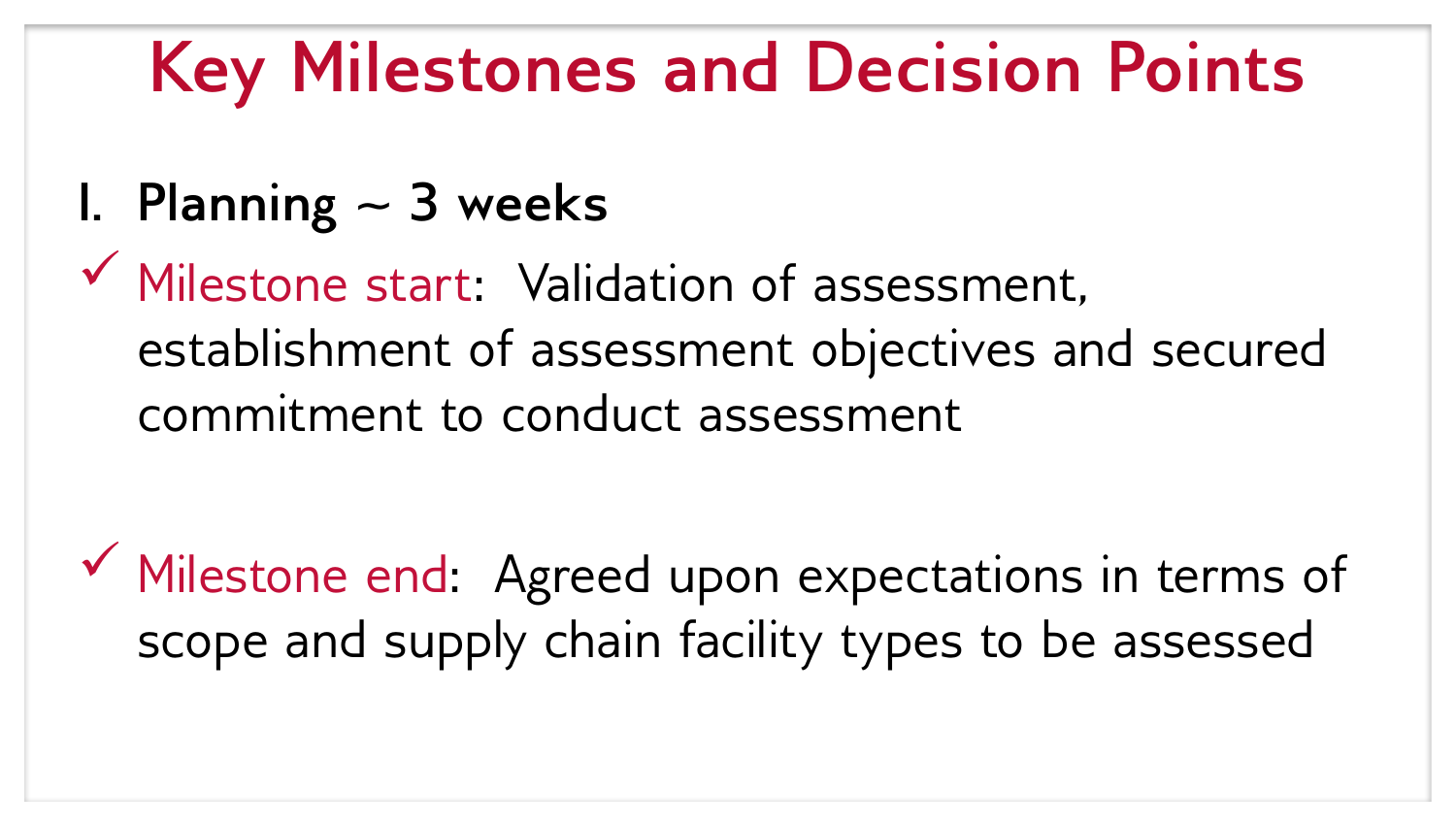

# Key Milestones and Decision Points
Planning ~ 3 weeks
Milestone start:  Validation of assessment, establishment of assessment objectives and secured commitment to conduct assessment

Milestone end:  Agreed upon expectations in terms of scope and supply chain facility types to be assessed